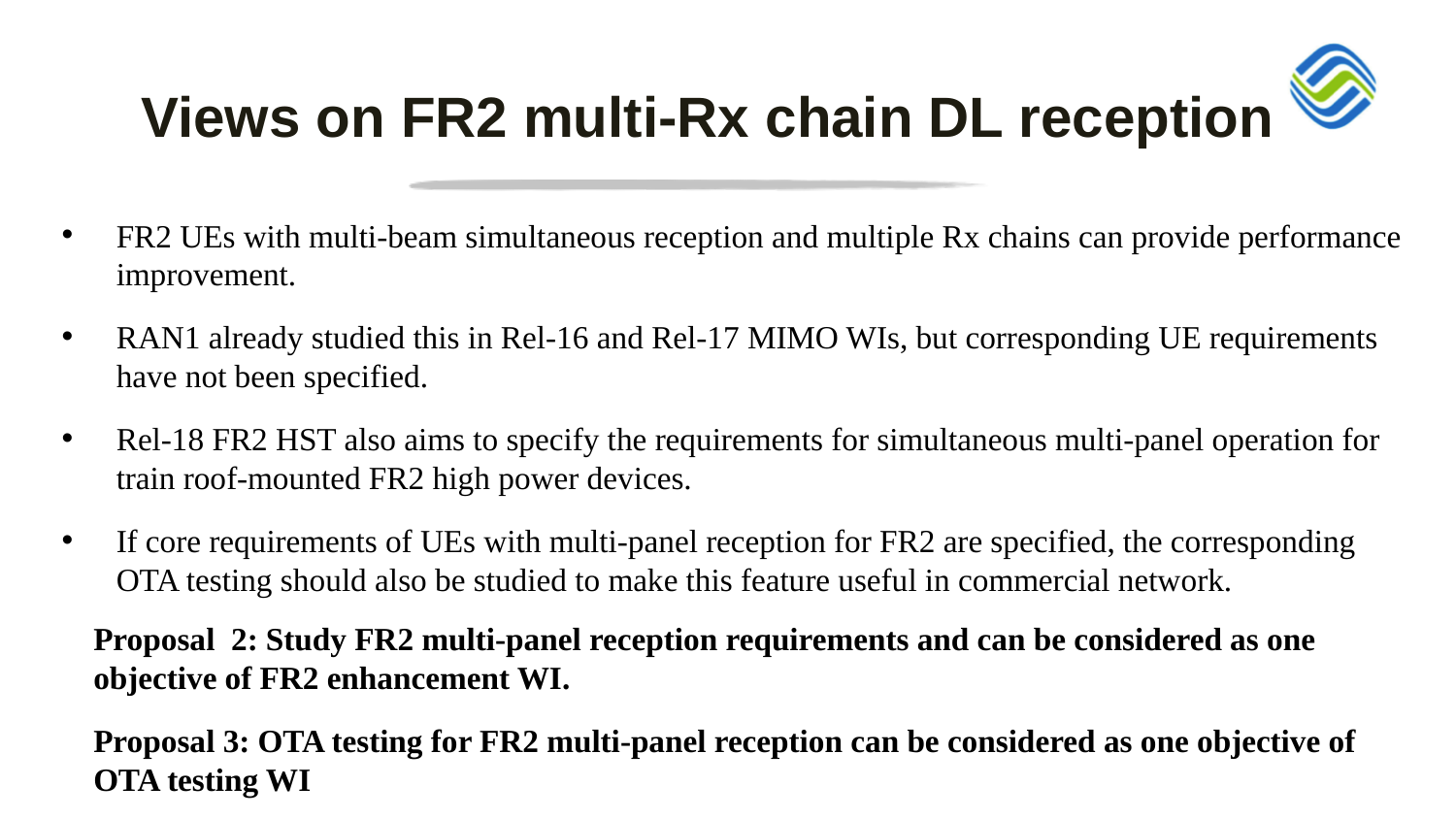

# Views on FR2 multi-Rx chain DL reception
FR2 UEs with multi-beam simultaneous reception and multiple Rx chains can provide performance improvement.
RAN1 already studied this in Rel-16 and Rel-17 MIMO WIs, but corresponding UE requirements have not been specified.
Rel-18 FR2 HST also aims to specify the requirements for simultaneous multi-panel operation for train roof-mounted FR2 high power devices.
If core requirements of UEs with multi-panel reception for FR2 are specified, the corresponding OTA testing should also be studied to make this feature useful in commercial network.

Proposal  2: Study FR2 multi-panel reception requirements and can be considered as one objective of FR2 enhancement WI.
Proposal 3: OTA testing for FR2 multi-panel reception can be considered as one objective of OTA testing WI